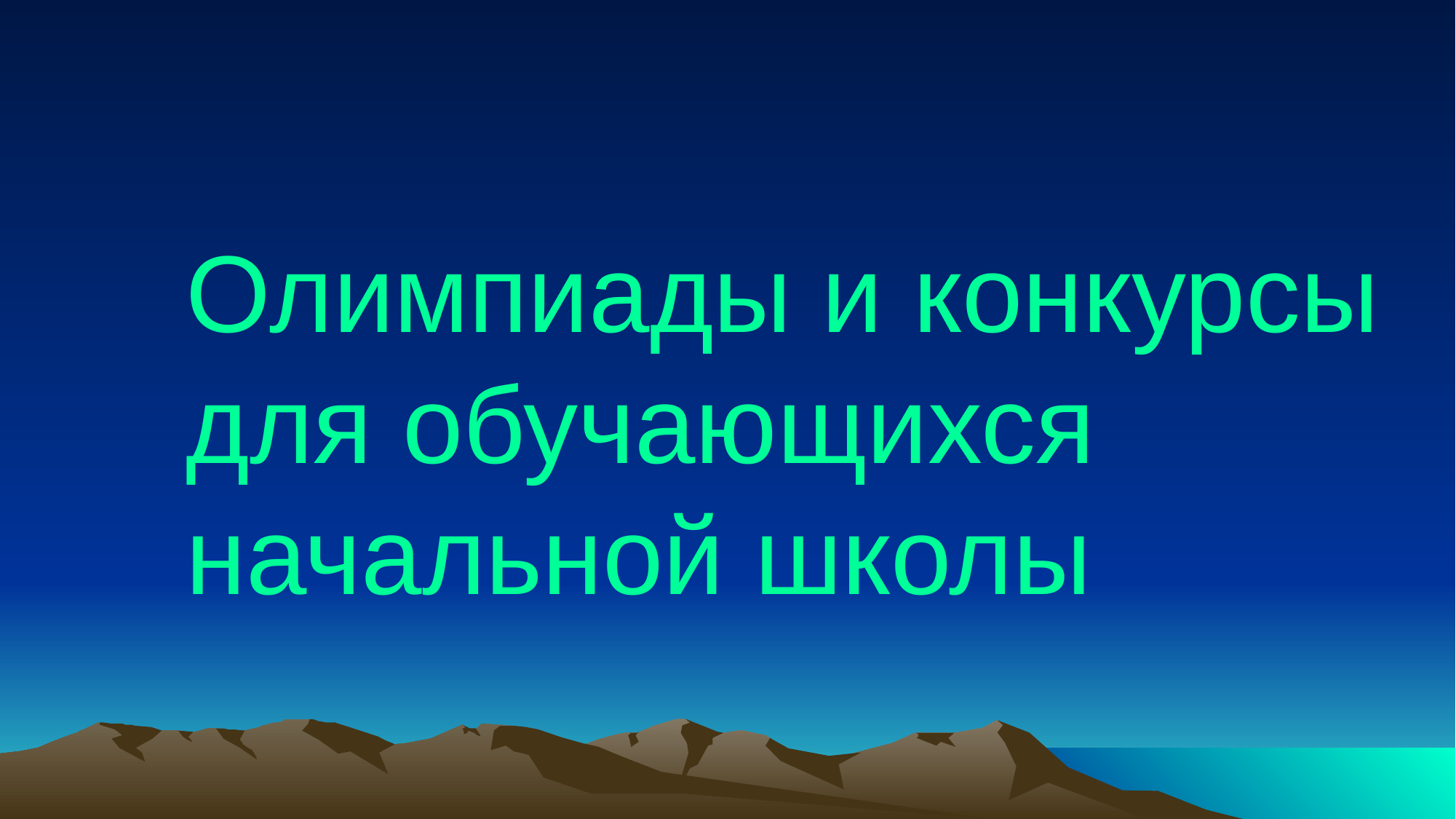

Олимпиады и конкурсы для обучающихся начальной школы